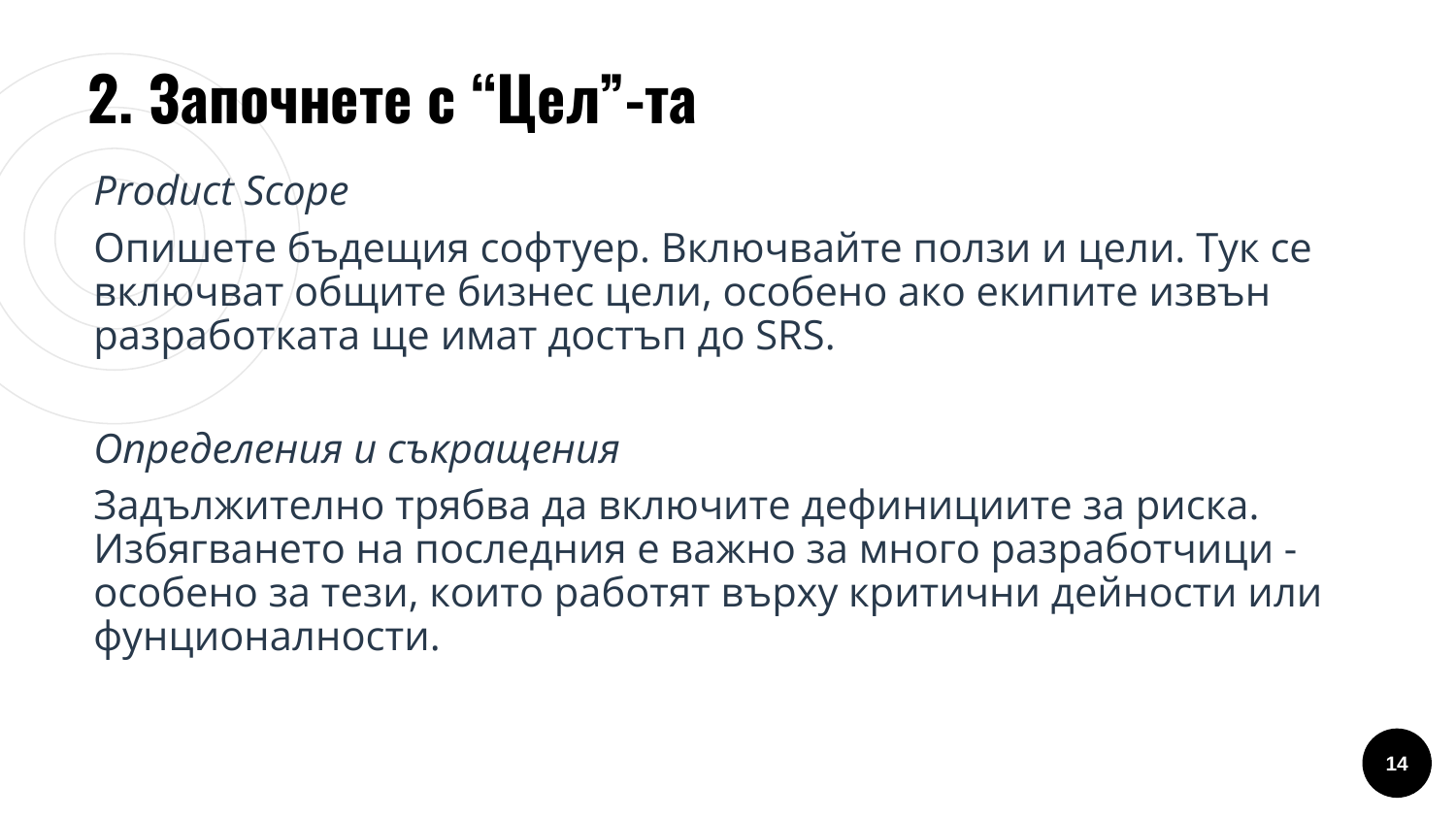

# 2. Започнете с “Цел”-та
Product Scope
Опишете бъдещия софтуер. Включвайте ползи и цели. Тук се включват общите бизнес цели, особено ако екипите извън разработката ще имат достъп до SRS.

Определения и съкращения
Задължително трябва да включите дефинициите за риска. Избягването на последния е важно за много разработчици - особено за тези, които работят върху критични дейности или фунционалности.

Lorem um congue
14